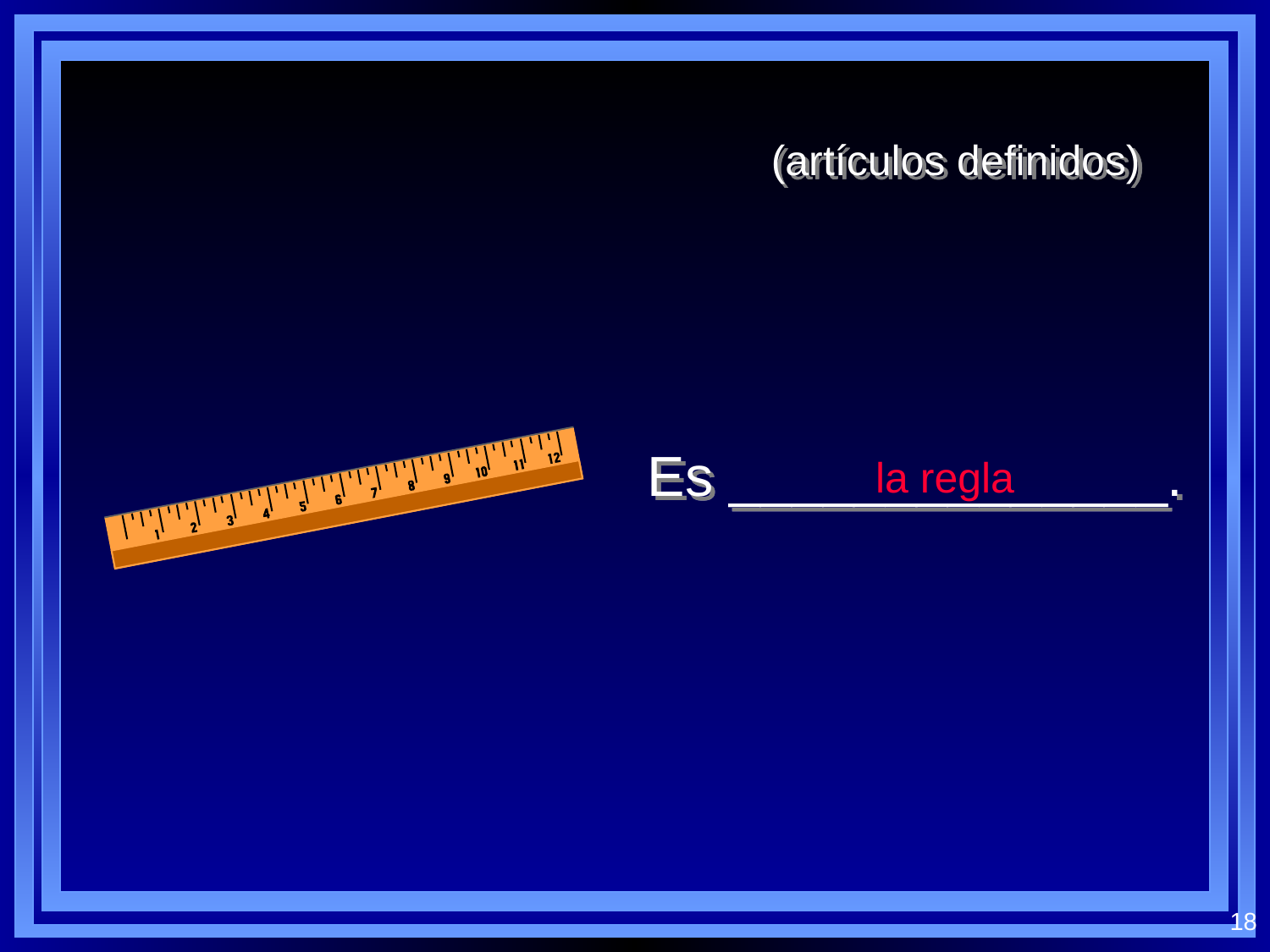

(artículos definidos)
Es ______________.

la regla
18